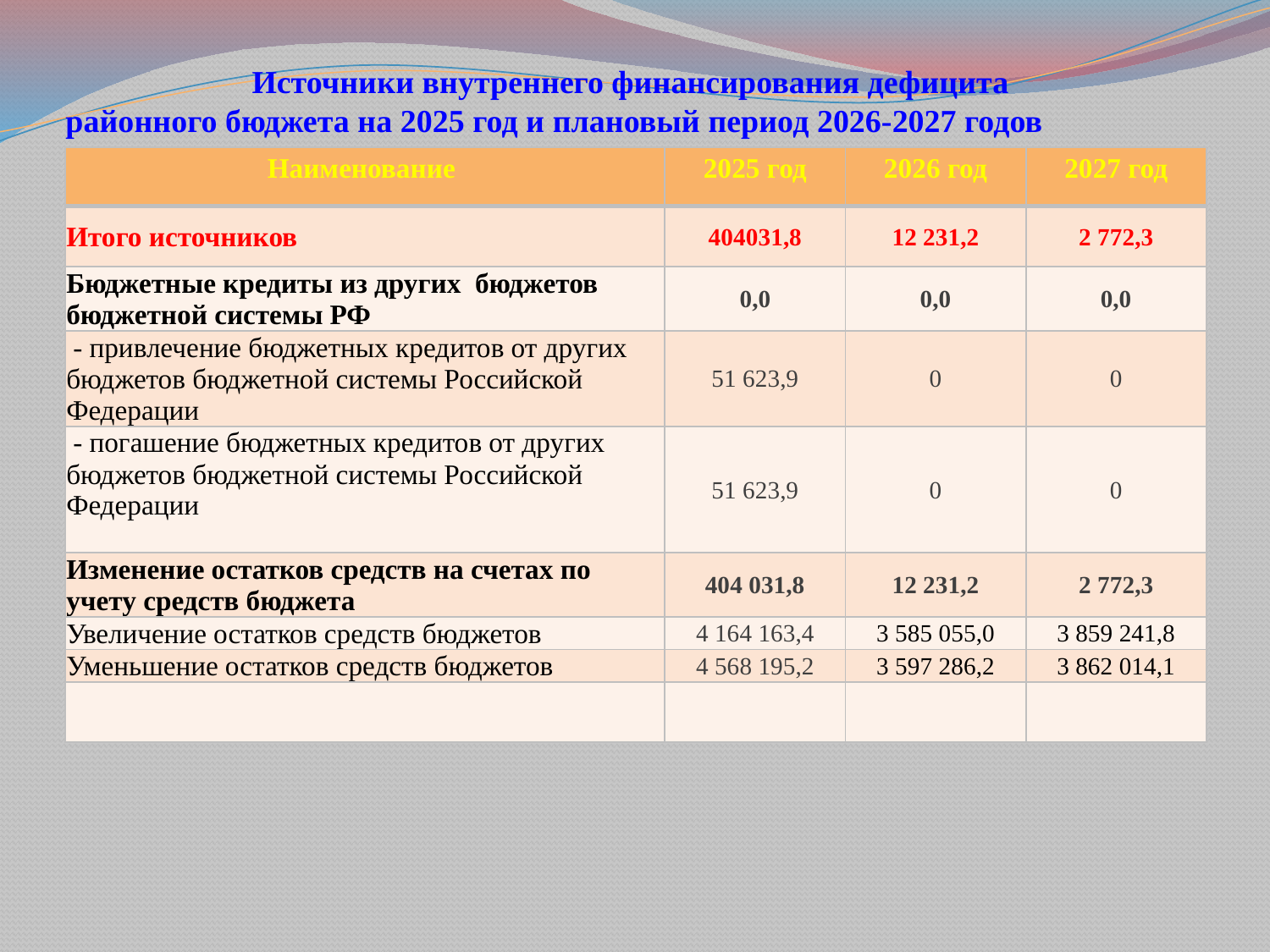

# Источники внутреннего финансирования дефицита районного бюджета на 2025 год и плановый период 2026-2027 годов
| Наименование | 2025 год | 2026 год | 2027 год |
| --- | --- | --- | --- |
| Итого источников | 404031,8 | 12 231,2 | 2 772,3 |
| Бюджетные кредиты из других бюджетов бюджетной системы РФ | 0,0 | 0,0 | 0,0 |
| - привлечение бюджетных кредитов от других бюджетов бюджетной системы Российской Федерации | 51 623,9 | 0 | 0 |
| - погашение бюджетных кредитов от других бюджетов бюджетной системы Российской Федерации | 51 623,9 | 0 | 0 |
| Изменение остатков средств на счетах по учету средств бюджета | 404 031,8 | 12 231,2 | 2 772,3 |
| Увеличение остатков средств бюджетов | 4 164 163,4 | 3 585 055,0 | 3 859 241,8 |
| Уменьшение остатков средств бюджетов | 4 568 195,2 | 3 597 286,2 | 3 862 014,1 |
|  |  |  |  |